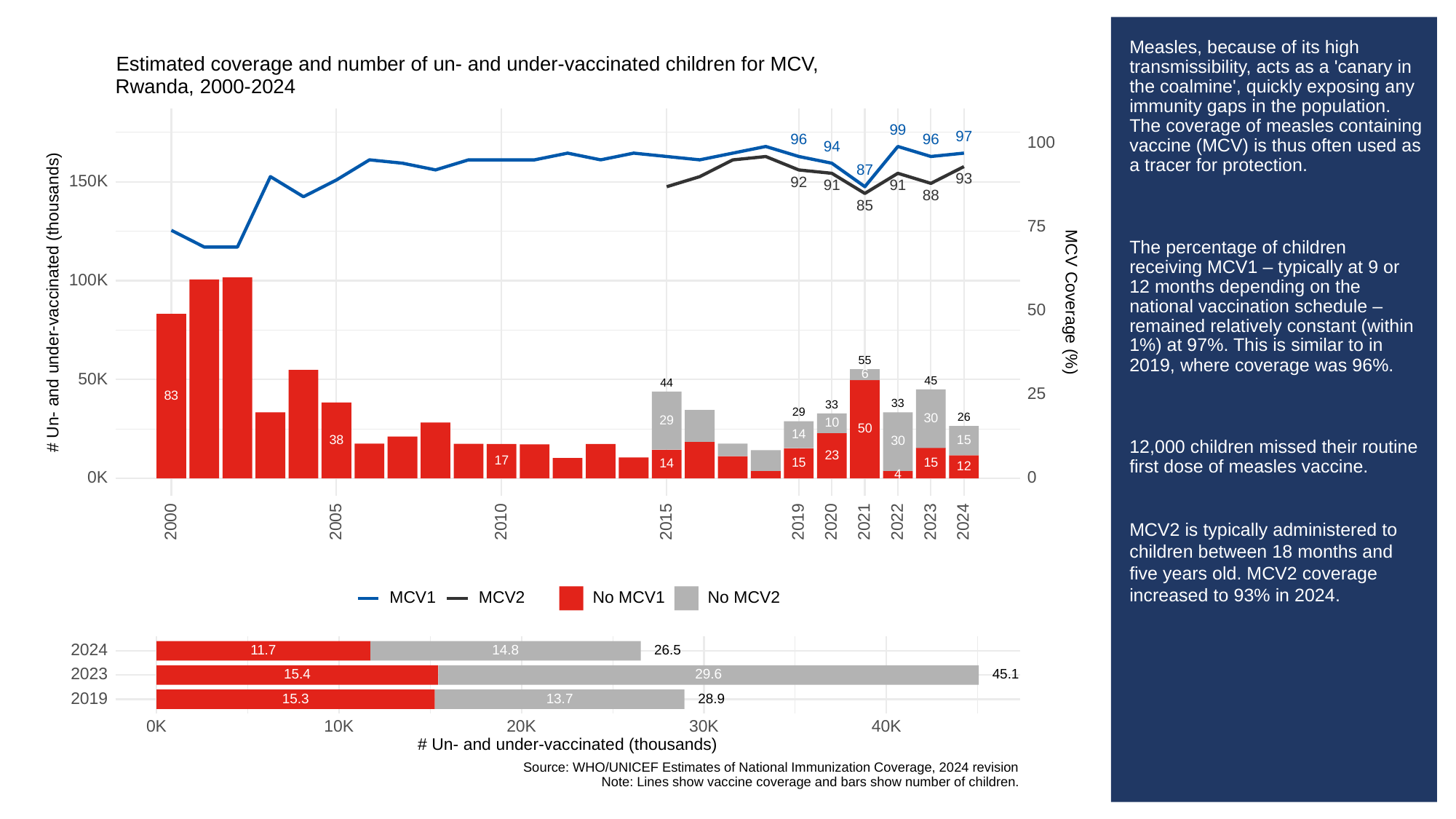

# Measles, because of its high transmissibility, acts as a 'canary in the coalmine', quickly exposing any immunity gaps in the population. The coverage of measles containing vaccine (MCV) is thus often used as a tracer for protection.

The percentage of children receiving MCV1 – typically at 9 or 12 months depending on the national vaccination schedule – remained relatively constant (within 1%) at 97%. This is similar to in 2019, where coverage was 96%.

12,000 children missed their routine first dose of measles vaccine.

MCV2 is typically administered to children between 18 months and five years old. MCV2 coverage increased to 93% in 2024.

Estimated coverage and number of un- and under-vaccinated children for MCV,
Rwanda, 2000-2024

99
97

96
96
100
94

87
93
150K
92
91
91

88
85
75

100K

# Un- and under-vaccinated (thousands)
MCV Coverage (%)
50

55

6

50K
45
44

25

83

33
33

29

26

30
29
10

50

14

38
15

30

23

17

15
15
14
12
4

0K
0

2023
2000
2005
2010
2015
2019
2020
2021
2022
2024

MCV1
MCV2
No MCV1
No MCV2

2024
14.8
26.5
11.7

2023
15.4
29.6
45.1

2019
15.3
13.7
28.9

30K
0K
10K
20K
40K
# Un- and under-vaccinated (thousands)
Source: WHO/UNICEF Estimates of National Immunization Coverage, 2024 revision
Note: Lines show vaccine coverage and bars show number of children.